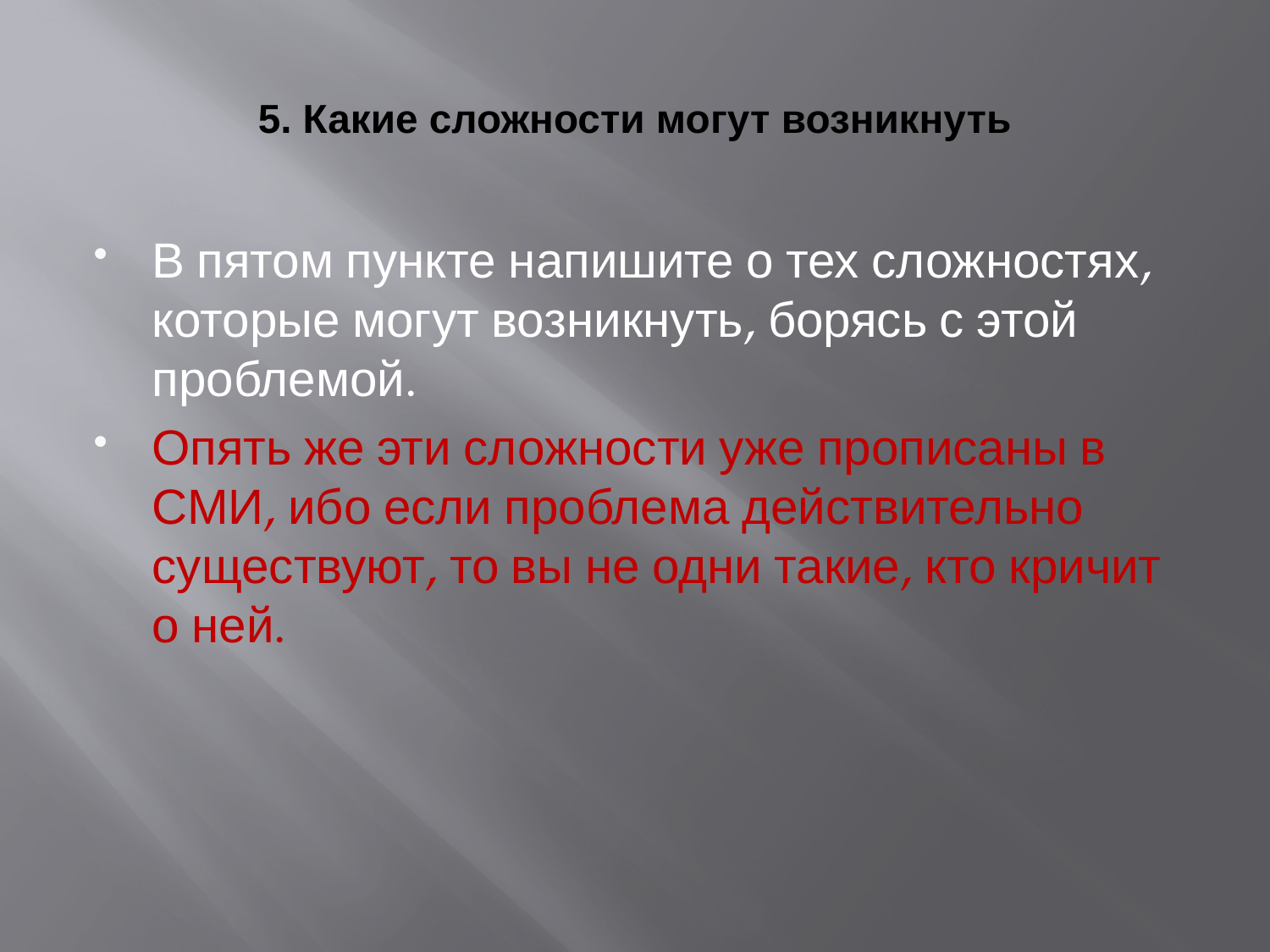

# 5. Какие сложности могут возникнуть
В пятом пункте напишите о тех сложностях, которые могут возникнуть, борясь с этой проблемой.
Опять же эти сложности уже прописаны в СМИ, ибо если проблема действительно существуют, то вы не одни такие, кто кричит о ней.